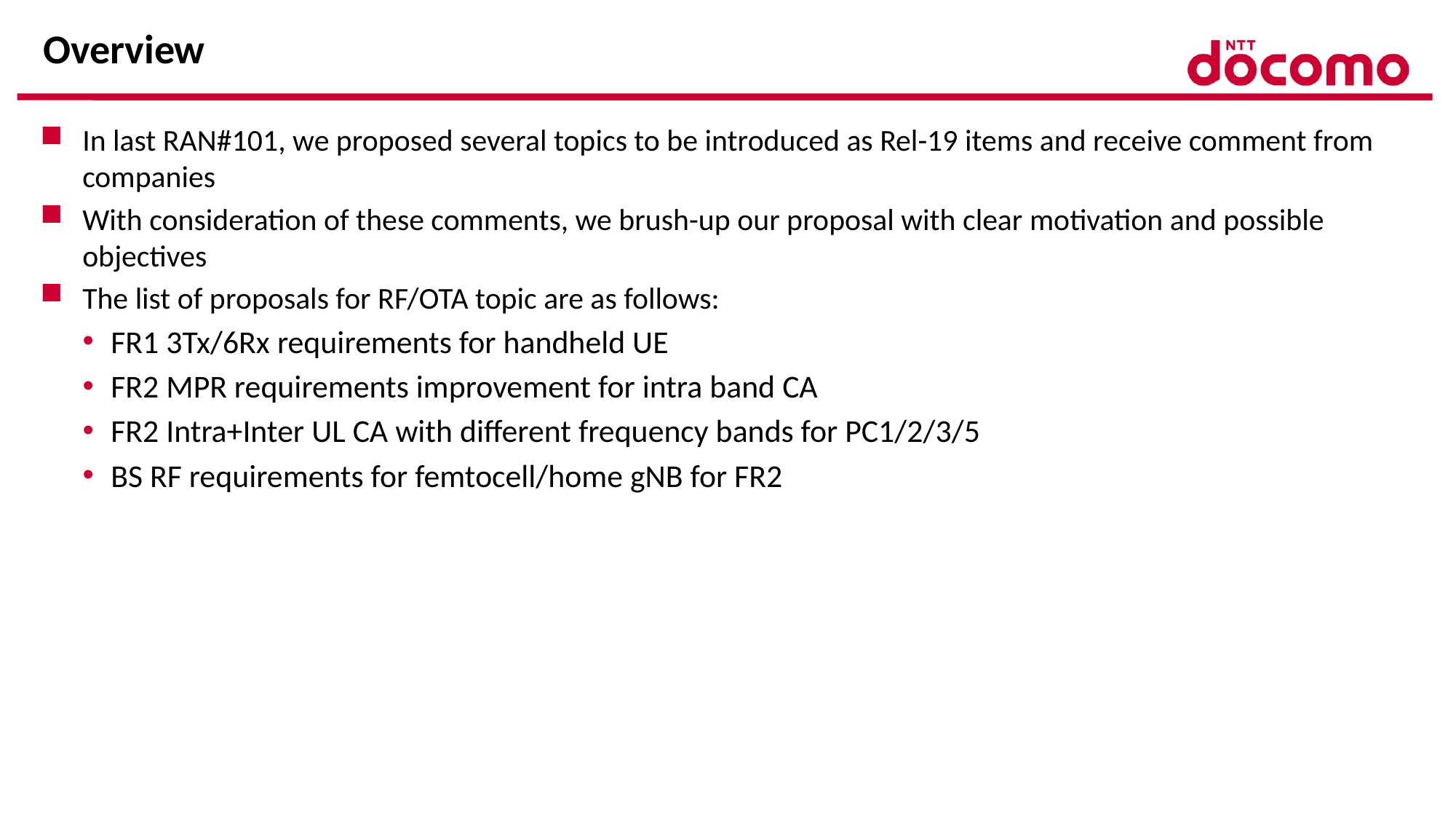

# Overview
In last RAN#101, we proposed several topics to be introduced as Rel-19 items and receive comment from companies
With consideration of these comments, we brush-up our proposal with clear motivation and possible objectives
The list of proposals for RF/OTA topic are as follows:
FR1 3Tx/6Rx requirements for handheld UE
FR2 MPR requirements improvement for intra band CA
FR2 Intra+Inter UL CA with different frequency bands for PC1/2/3/5
BS RF requirements for femtocell/home gNB for FR2